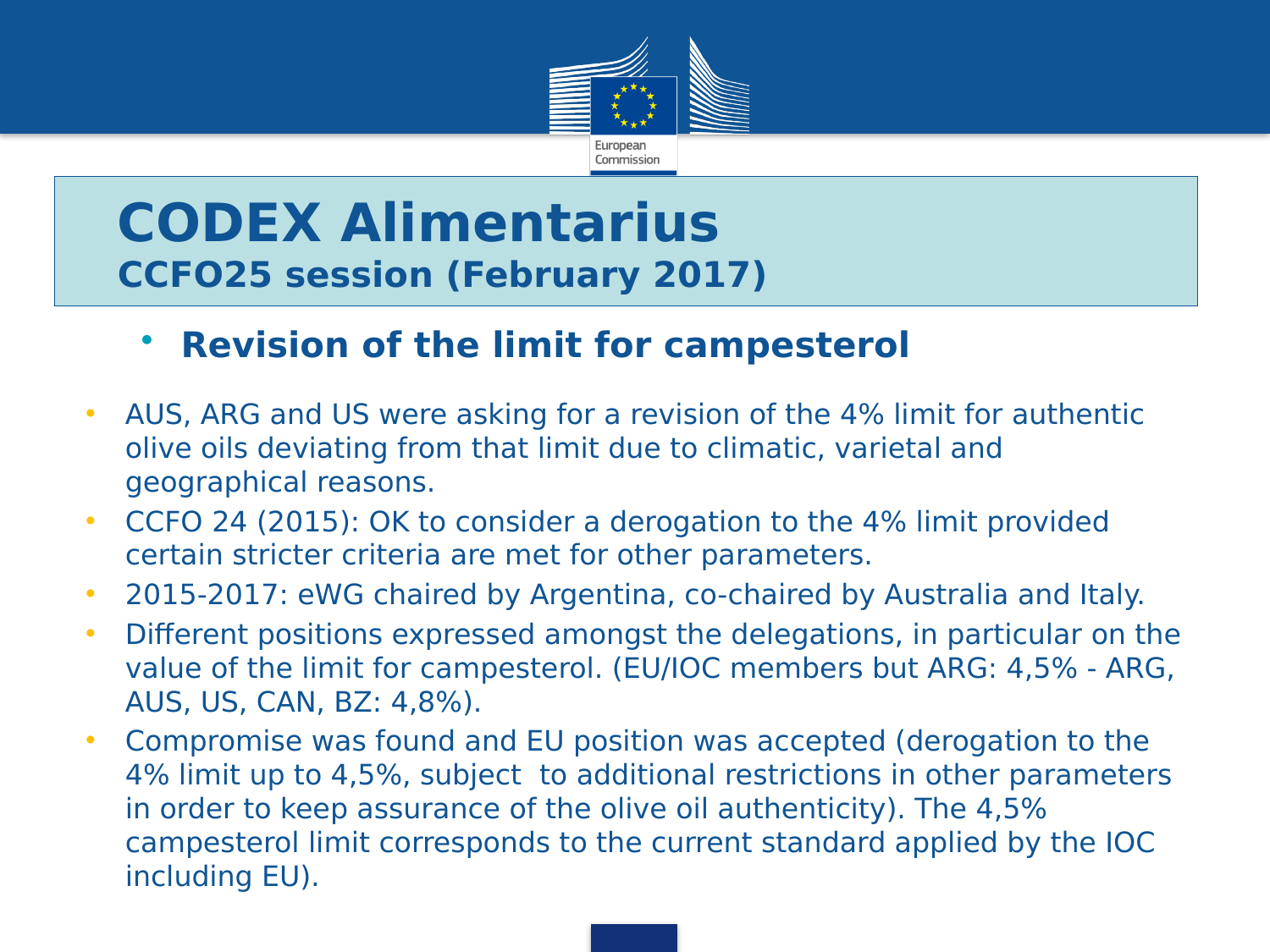

# CODEX Alimentarius CCFO25 session (February 2017)
Revision of the limit for campesterol

AUS, ARG and US were asking for a revision of the 4% limit for authentic olive oils deviating from that limit due to climatic, varietal and geographical reasons.
CCFO 24 (2015): OK to consider a derogation to the 4% limit provided certain stricter criteria are met for other parameters.
2015-2017: eWG chaired by Argentina, co-chaired by Australia and Italy.
Different positions expressed amongst the delegations, in particular on the value of the limit for campesterol. (EU/IOC members but ARG: 4,5% - ARG, AUS, US, CAN, BZ: 4,8%).
Compromise was found and EU position was accepted (derogation to the 4% limit up to 4,5%, subject  to additional restrictions in other parameters in order to keep assurance of the olive oil authenticity). The 4,5% campesterol limit corresponds to the current standard applied by the IOC including EU).